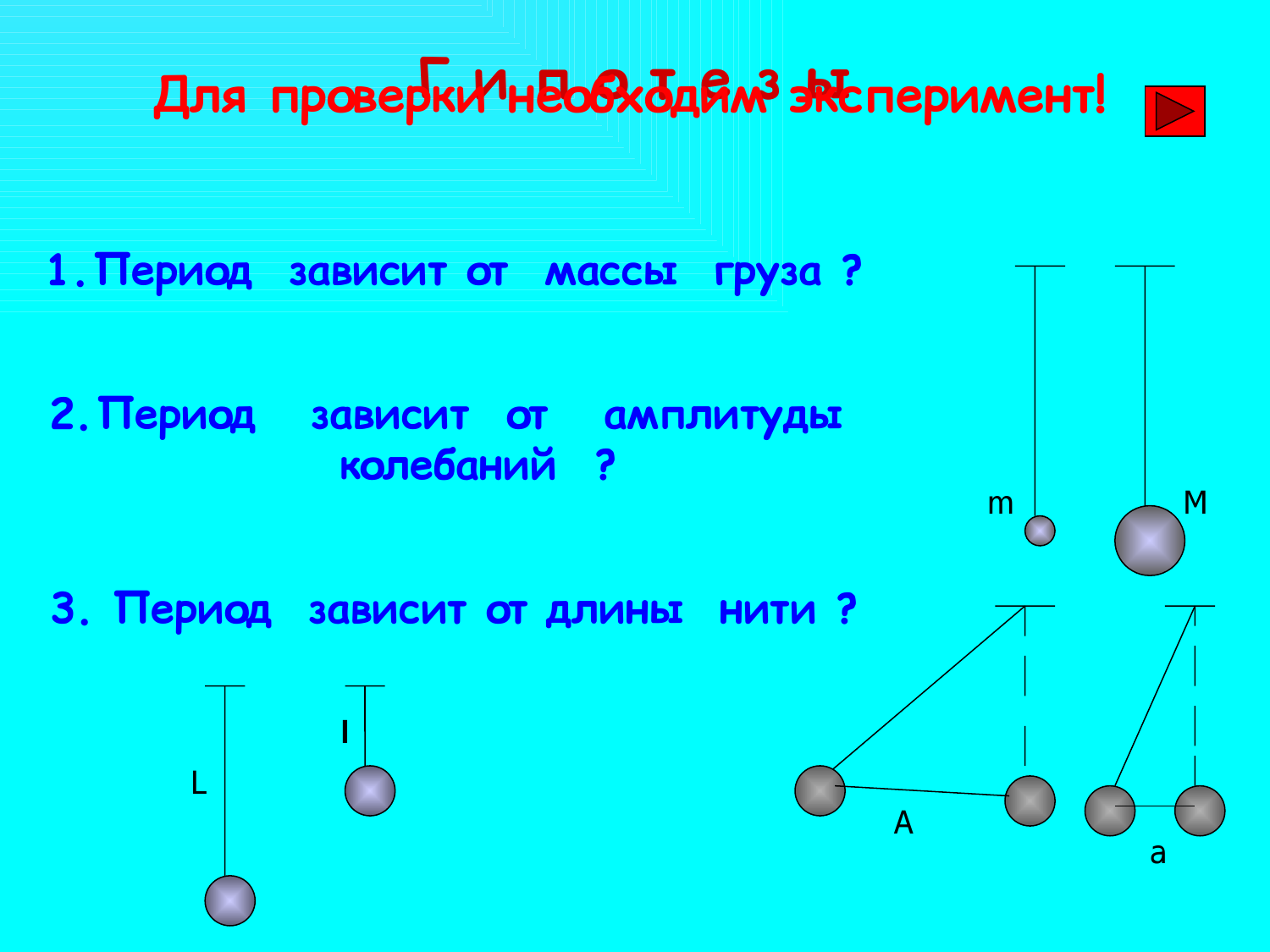

Г и п о т е з ы
Для проверки необходим эксперимент!

Период  зависит от  массы  груза ?

Период   зависит  от   амплитуды  колебаний  ?

3. Период  зависит от длины  нити ?

m
M

l

L

А
а